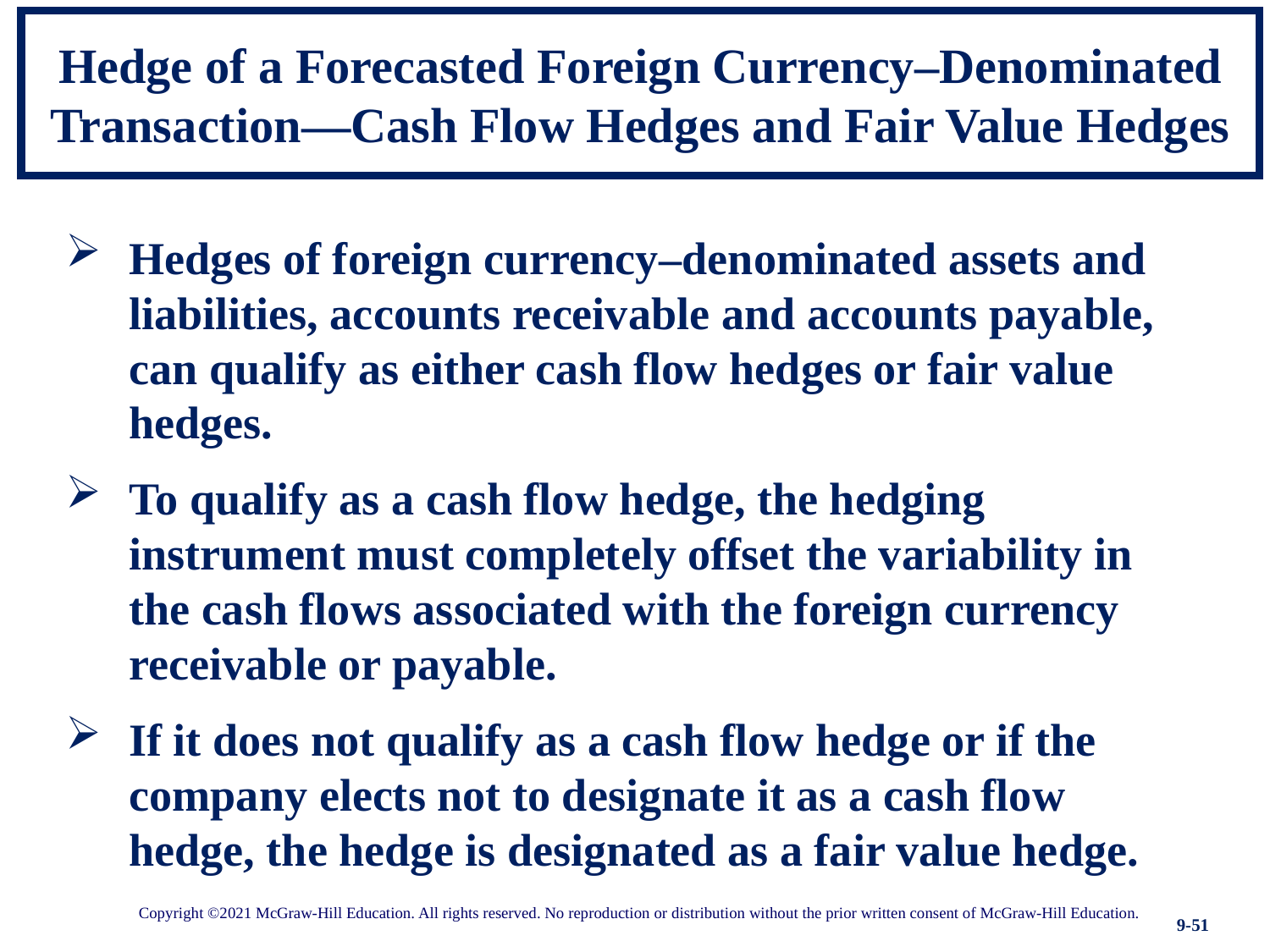

# Hedge of a Forecasted Foreign Currency–Denominated Transaction—Cash Flow Hedges and Fair Value Hedges
Hedges of foreign currency–denominated assets and liabilities, accounts receivable and accounts payable, can qualify as either cash flow hedges or fair value hedges.
To qualify as a cash flow hedge, the hedging instrument must completely offset the variability in the cash flows associated with the foreign currency receivable or payable.
If it does not qualify as a cash flow hedge or if the company elects not to designate it as a cash flow hedge, the hedge is designated as a fair value hedge.
Copyright ©2021 McGraw-Hill Education. All rights reserved. No reproduction or distribution without the prior written consent of McGraw-Hill Education.
9-51